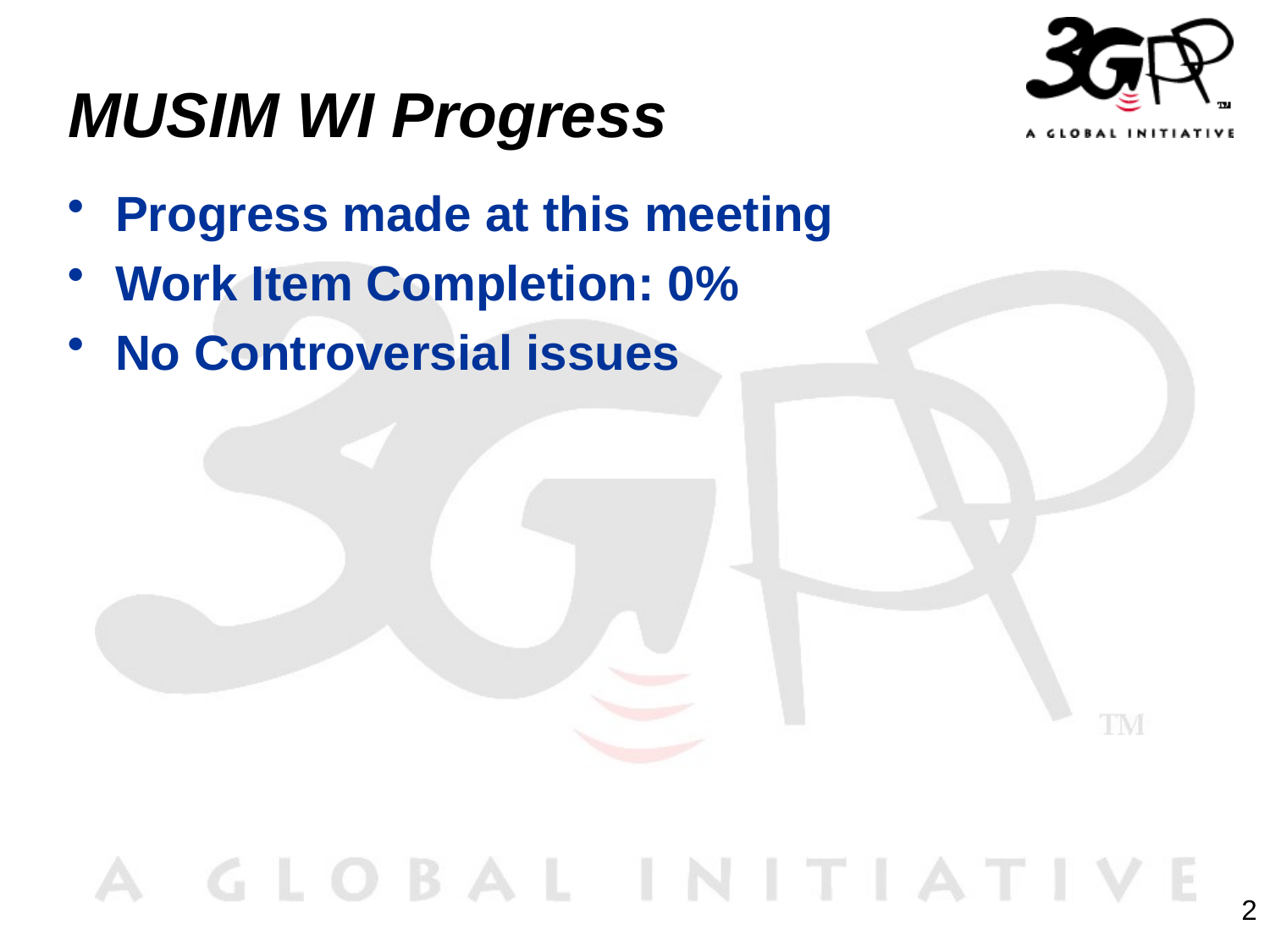

# MUSIM WI Progress
Progress made at this meeting
Work Item Completion: 0%
No Controversial issues
2